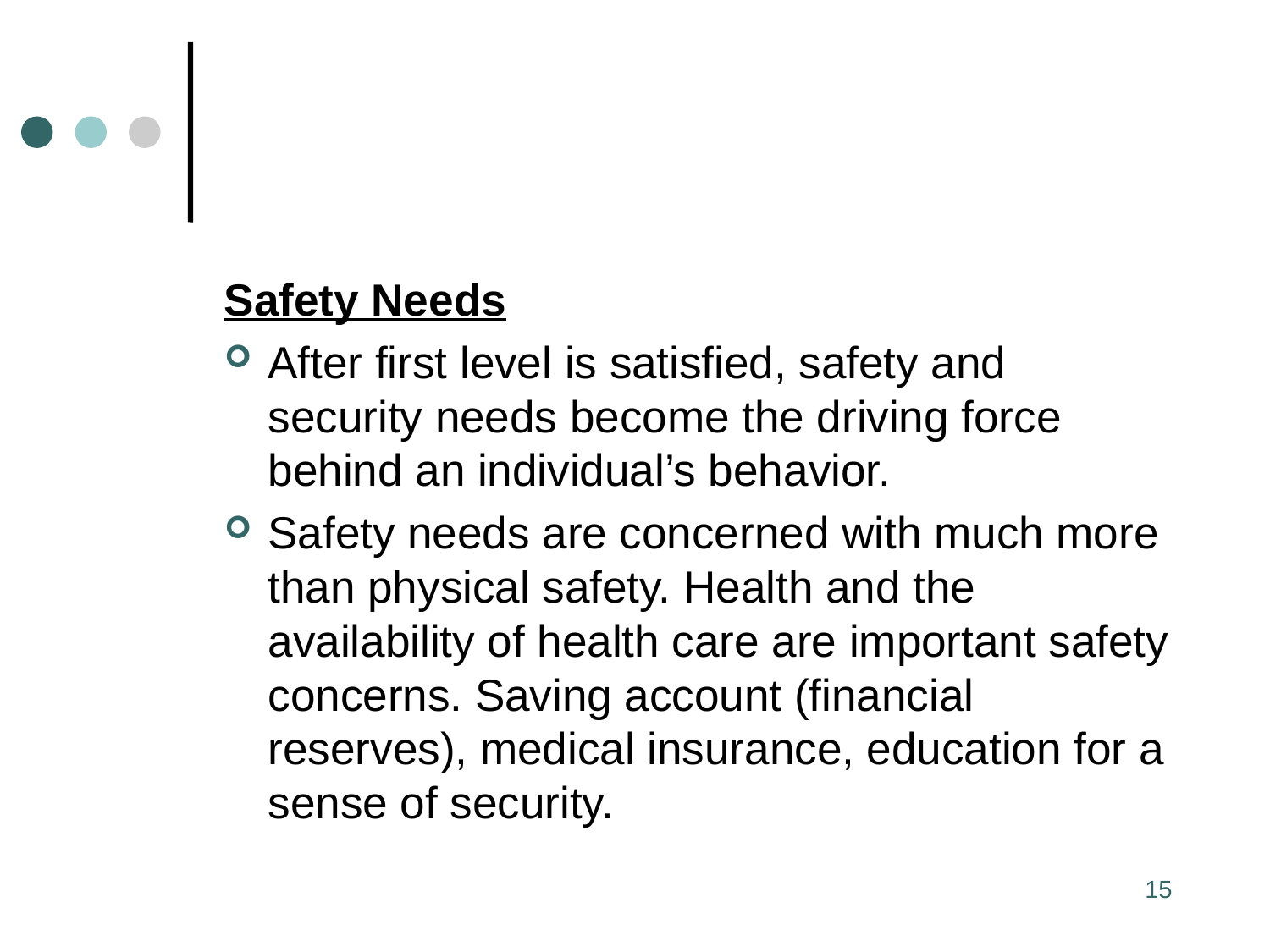

#
Safety Needs
After first level is satisfied, safety and security needs become the driving force behind an individual’s behavior.
Safety needs are concerned with much more than physical safety. Health and the availability of health care are important safety concerns. Saving account (financial reserves), medical insurance, education for a sense of security.
15